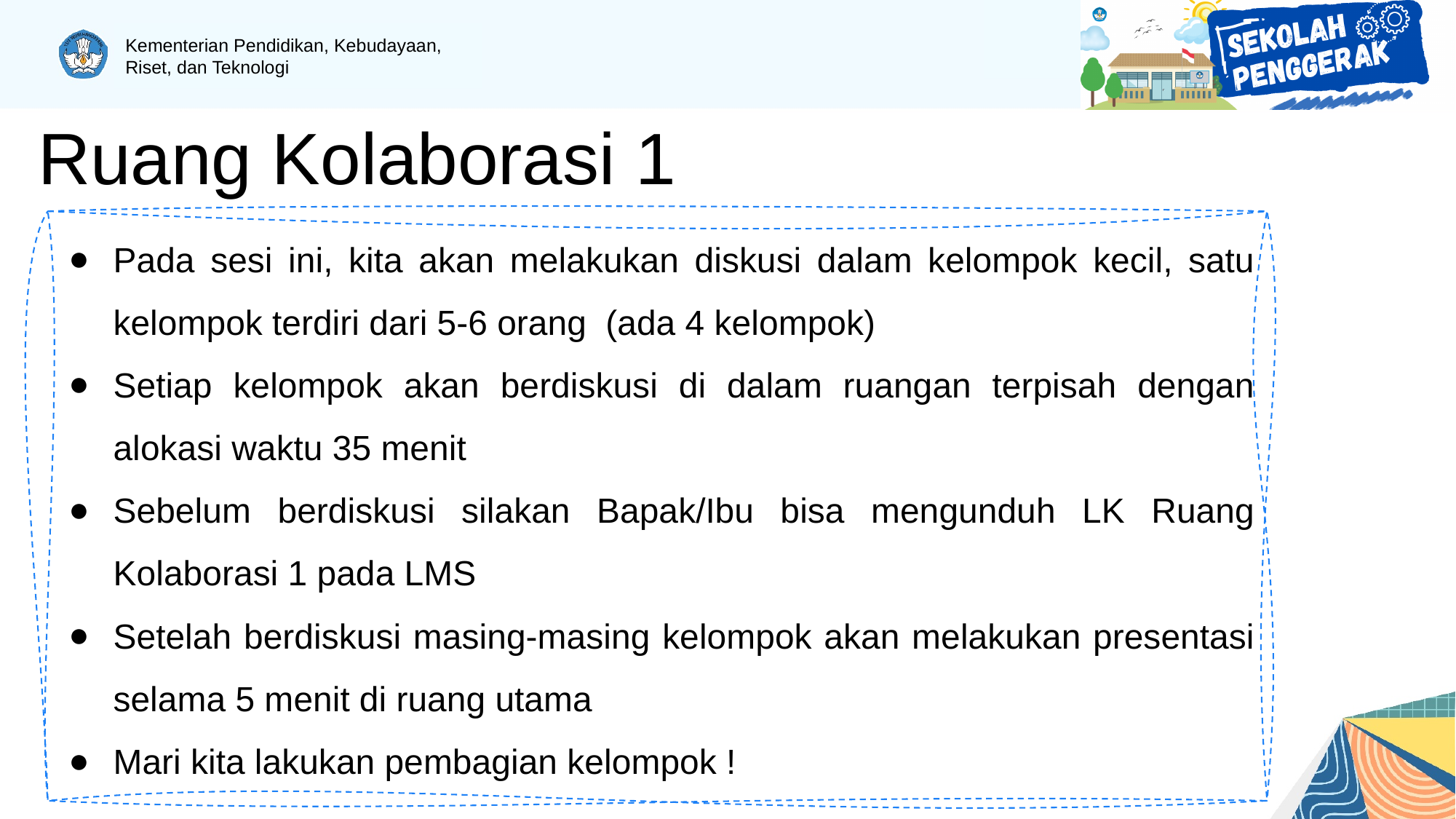

Ruang Kolaborasi 1

Pada sesi ini, kita akan melakukan diskusi dalam kelompok kecil, satu kelompok terdiri dari 5-6 orang  (ada 4 kelompok)
Setiap kelompok akan berdiskusi di dalam ruangan terpisah dengan alokasi waktu 35 menit
Sebelum berdiskusi silakan Bapak/Ibu bisa mengunduh LK Ruang Kolaborasi 1 pada LMS
Setelah berdiskusi masing-masing kelompok akan melakukan presentasi selama 5 menit di ruang utama
Mari kita lakukan pembagian kelompok !